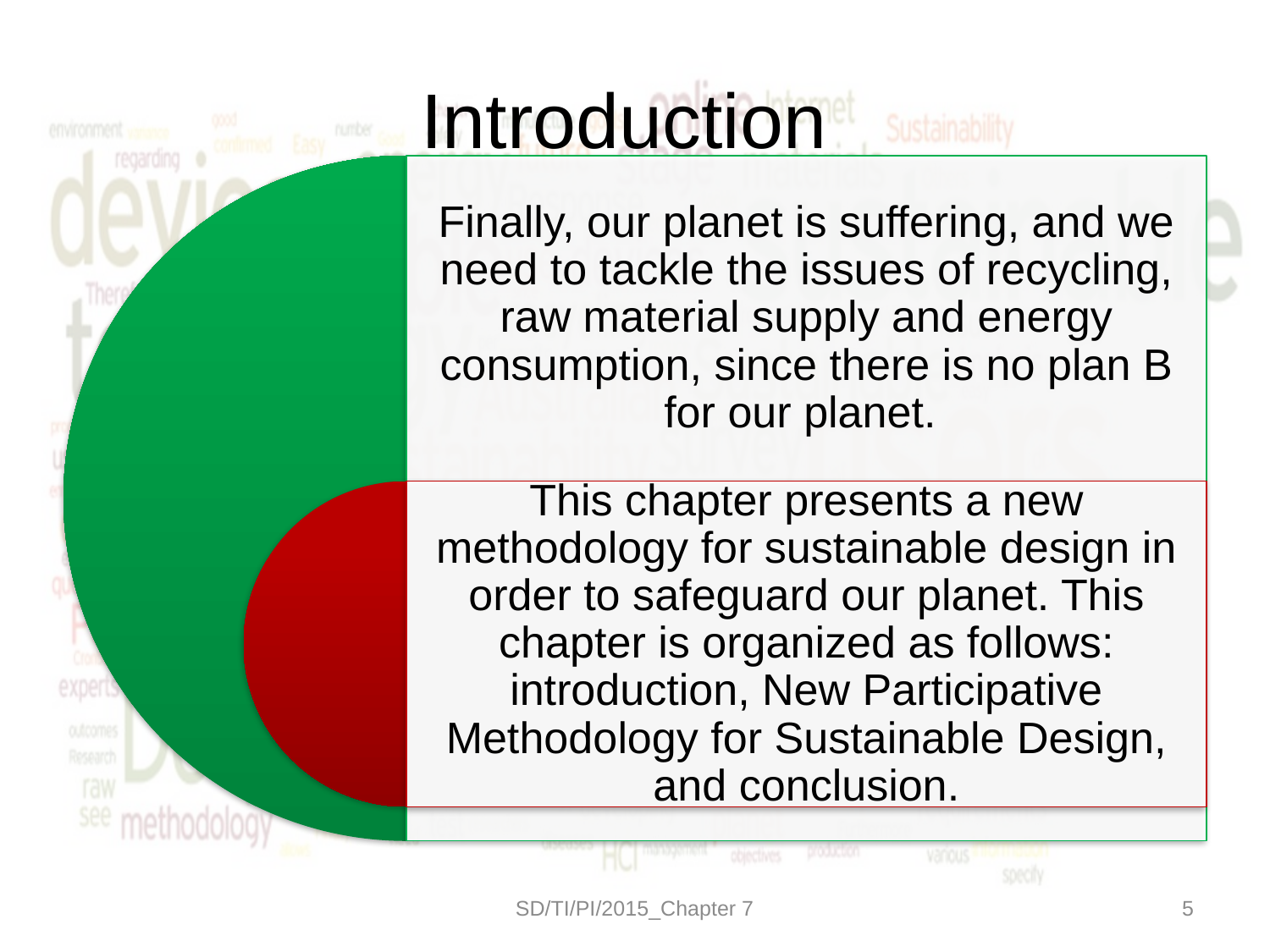

# Introduction
Finally, our planet is suffering, and we need to tackle the issues of recycling, raw material supply and energy consumption, since there is no plan B for our planet.
This chapter presents a new methodology for sustainable design in order to safeguard our planet. This chapter is organized as follows: introduction, New Participative Methodology for Sustainable Design, and conclusion.
SD/TI/PI/2015_Chapter 7
5